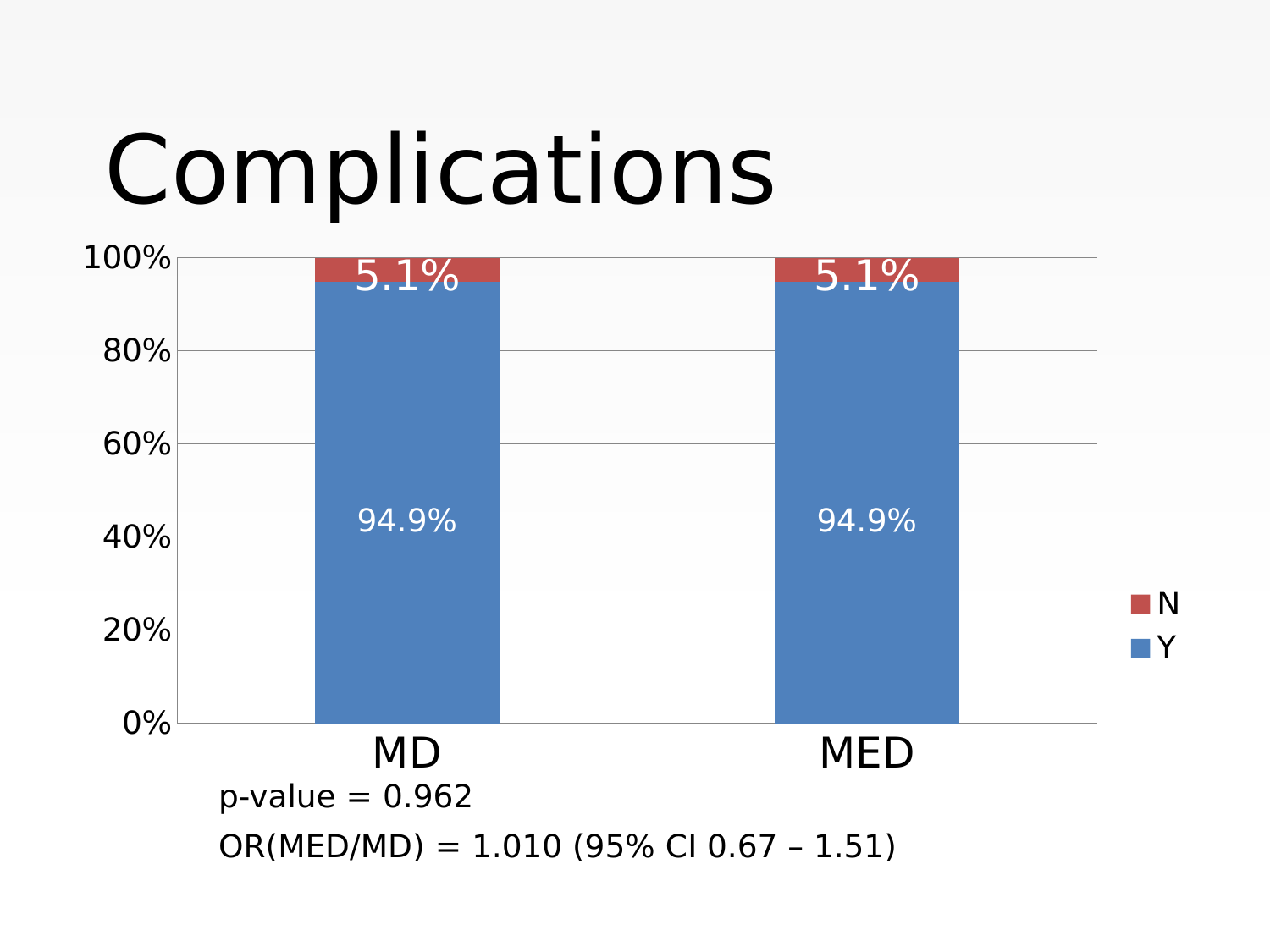

# Complications

### Chart

| Category | Y | N |
|---|---|---|
| MD | 0.949 | 0.051000000000000004 |
| MED | 0.949 | 0.051000000000000004 |
p-value = 0.962
OR(MED/MD) = 1.010 (95% CI 0.67 – 1.51)